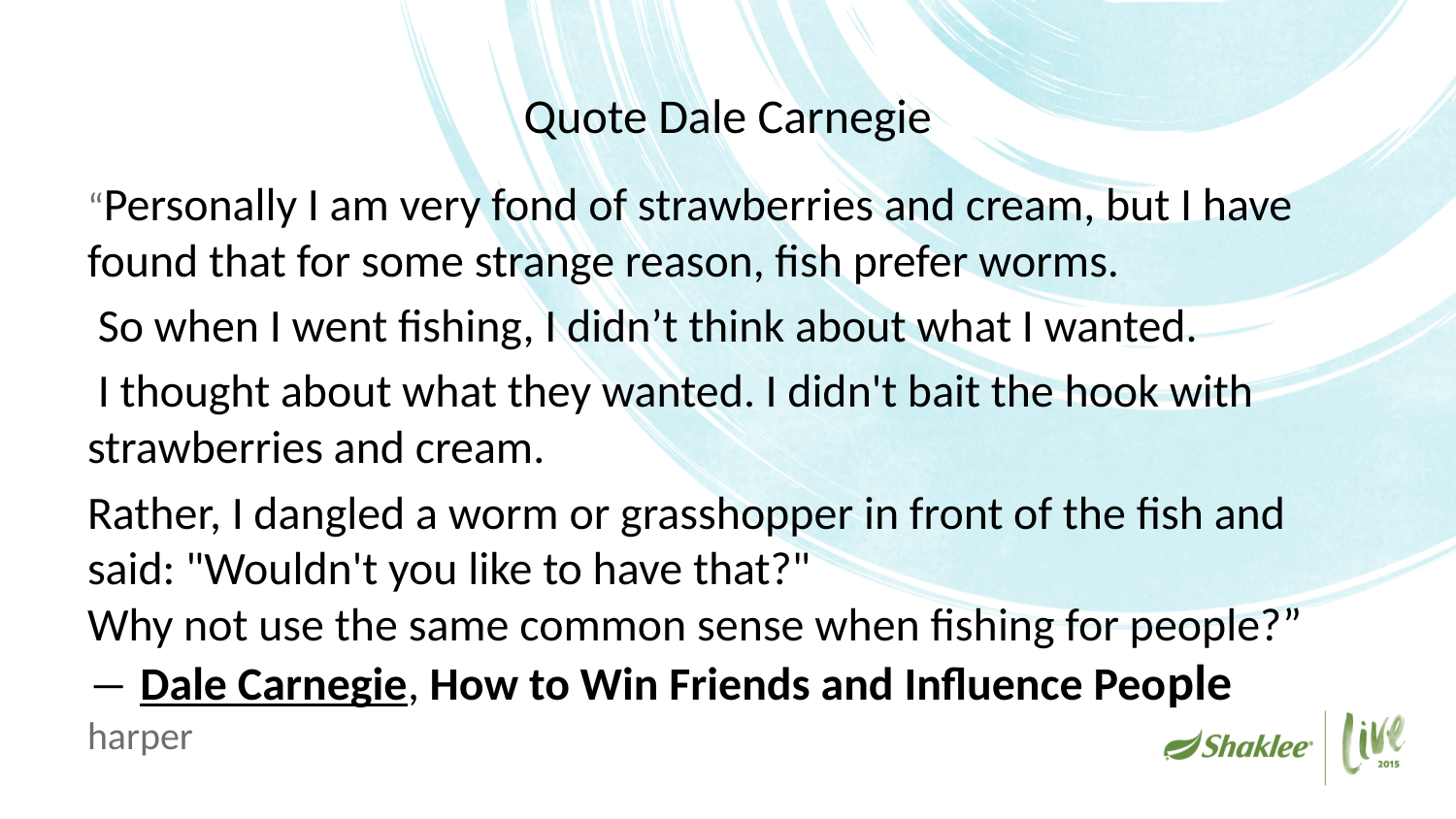

# Quote Dale Carnegie
“Personally I am very fond of strawberries and cream, but I have found that for some strange reason, fish prefer worms.
 So when I went fishing, I didn’t think about what I wanted.
 I thought about what they wanted. I didn't bait the hook with strawberries and cream.
Rather, I dangled a worm or grasshopper in front of the fish and said: "Wouldn't you like to have that?"
Why not use the same common sense when fishing for people?” 
― Dale Carnegie, How to Win Friends and Influence People       harper